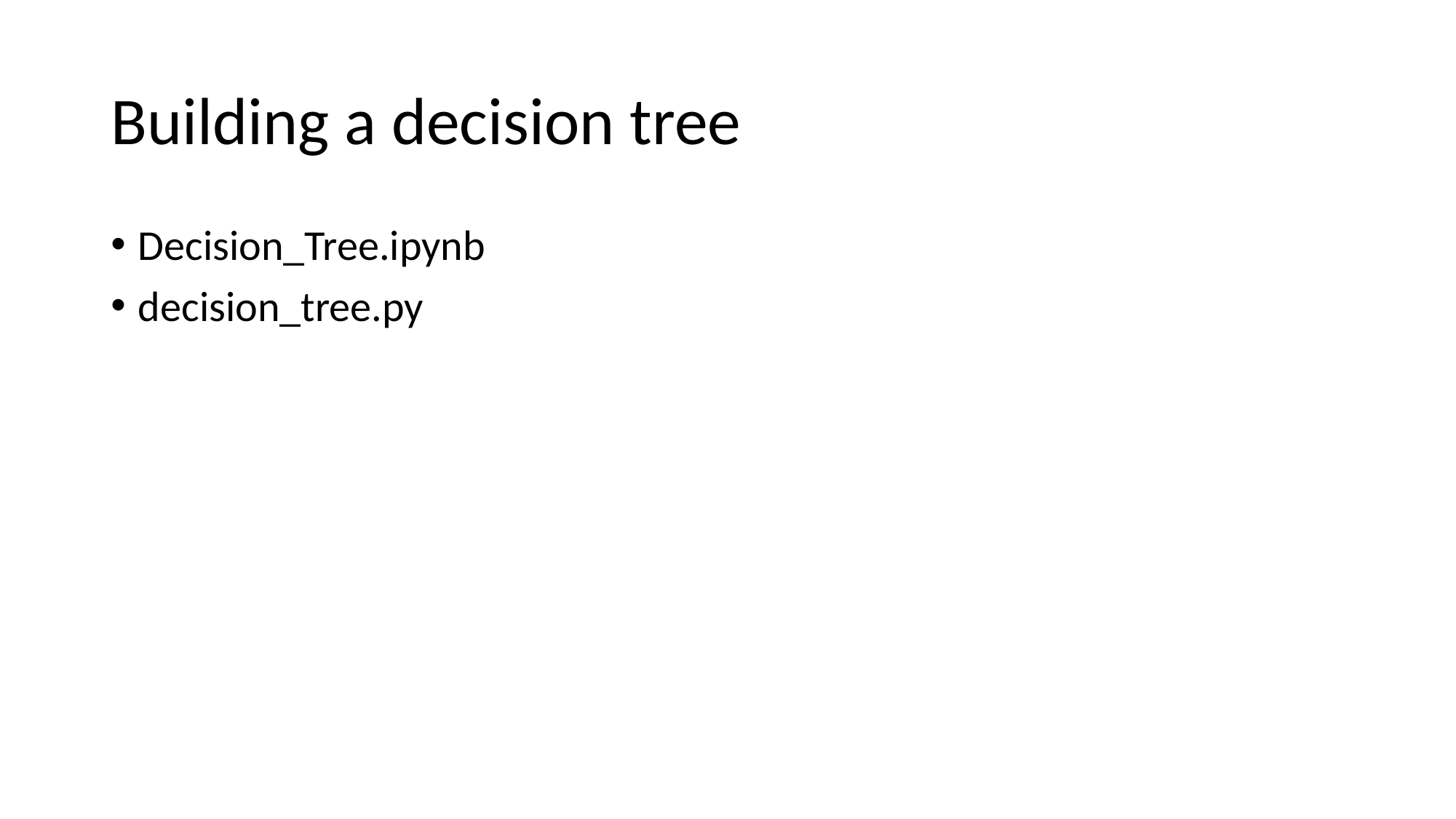

# Building a decision tree
Decision_Tree.ipynb
decision_tree.py